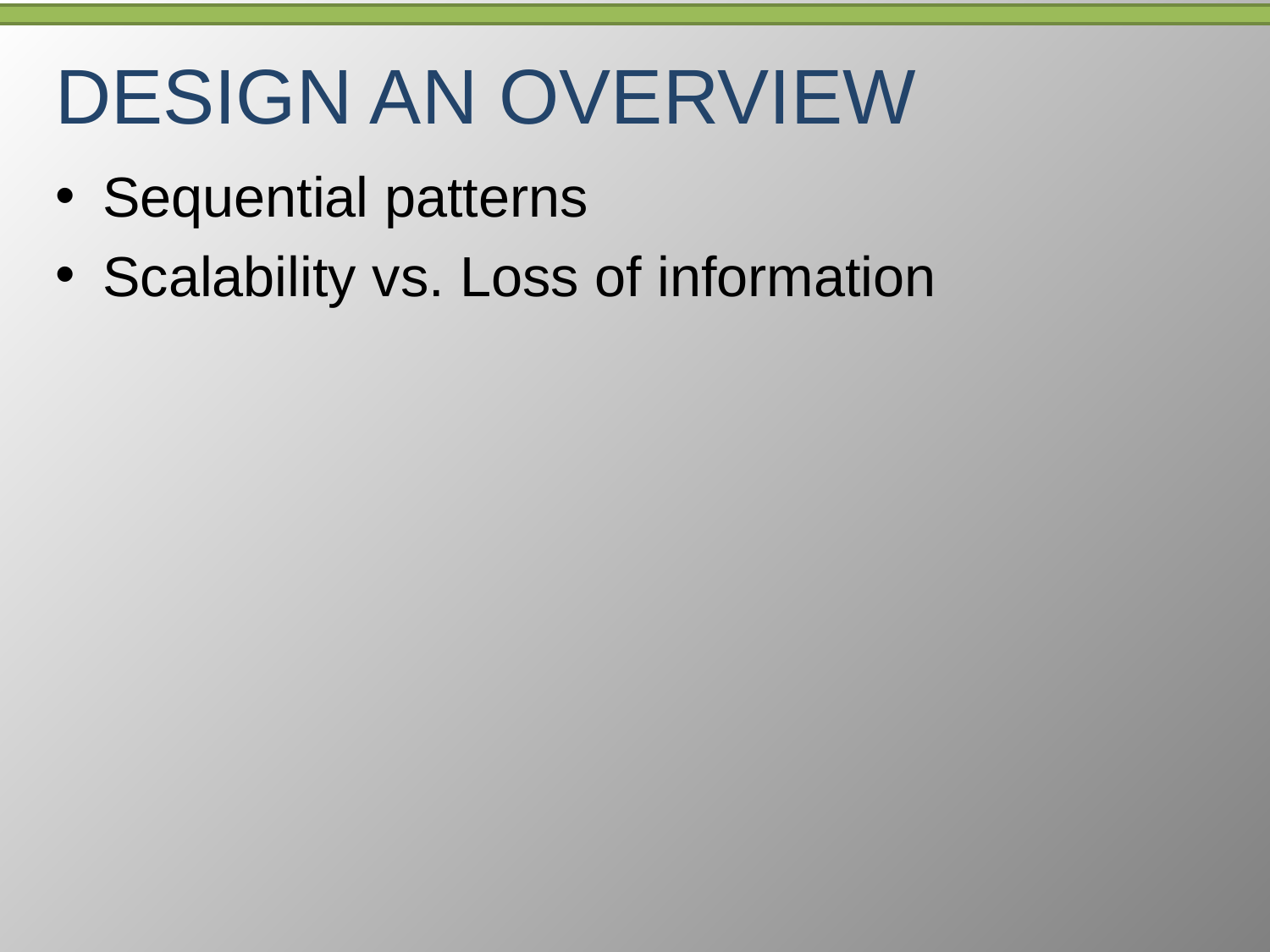

# Design an Overview
Sequential patterns
Scalability vs. Loss of information